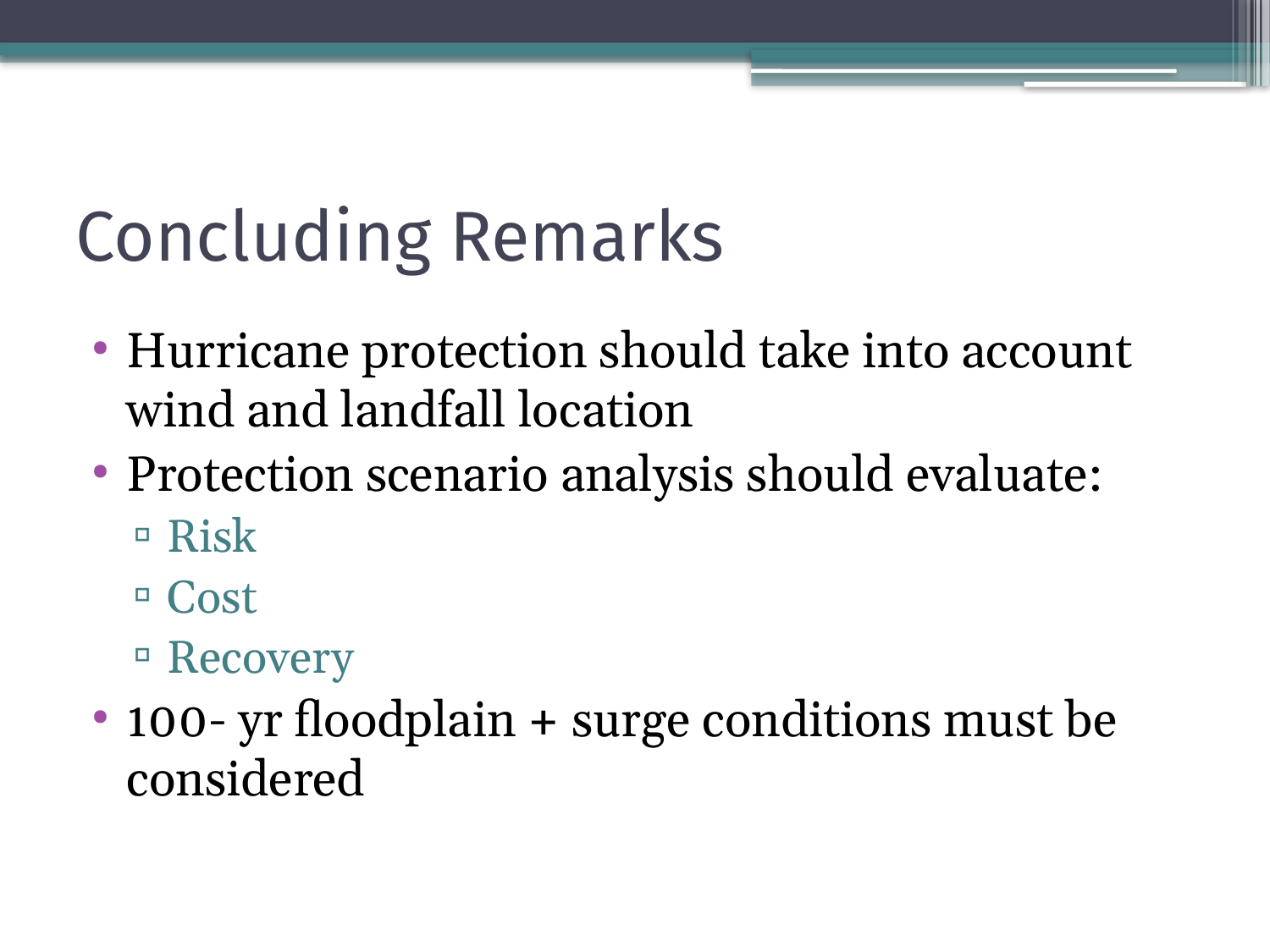

# Concluding Remarks
Hurricane protection should take into account wind and landfall location
Protection scenario analysis should evaluate:
Risk
Cost
Recovery
100- yr floodplain + surge conditions must be considered